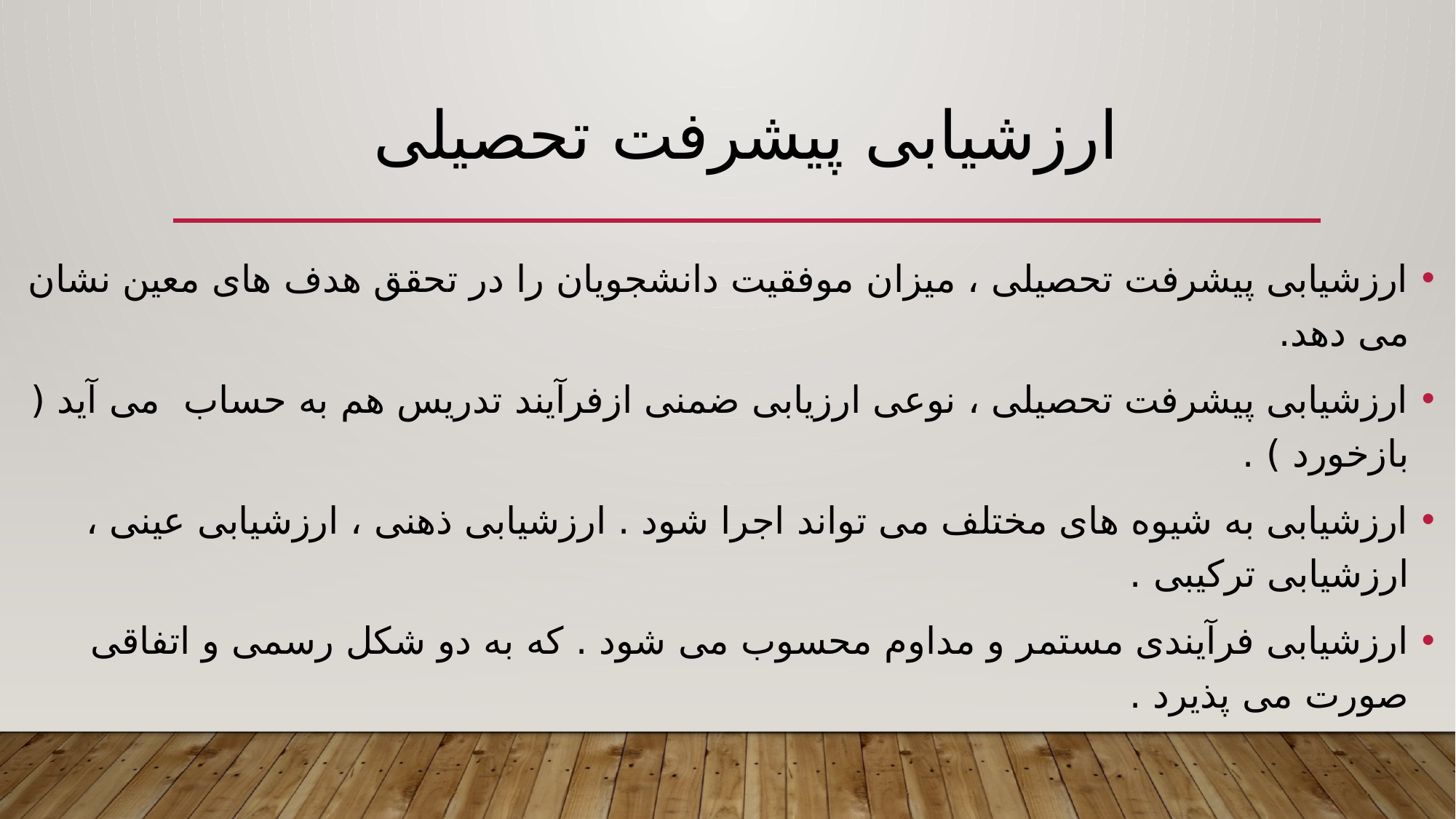

# ارزشیابی پیشرفت تحصیلی
ارزشیابی پیشرفت تحصیلی ، میزان موفقیت دانشجویان را در تحقق هدف های معین نشان می دهد.
ارزشیابی پیشرفت تحصیلی ، نوعی ارزیابی ضمنی ازفرآیند تدریس هم به حساب  می آید ( بازخورد ) .
ارزشیابی به شیوه های مختلف می تواند اجرا شود . ارزشیابی ذهنی ، ارزشیابی عینی ، ارزشیابی ترکیبی .
ارزشیابی فرآیندی مستمر و مداوم محسوب می شود . که به دو شکل رسمی و اتفاقی صورت می پذیرد .